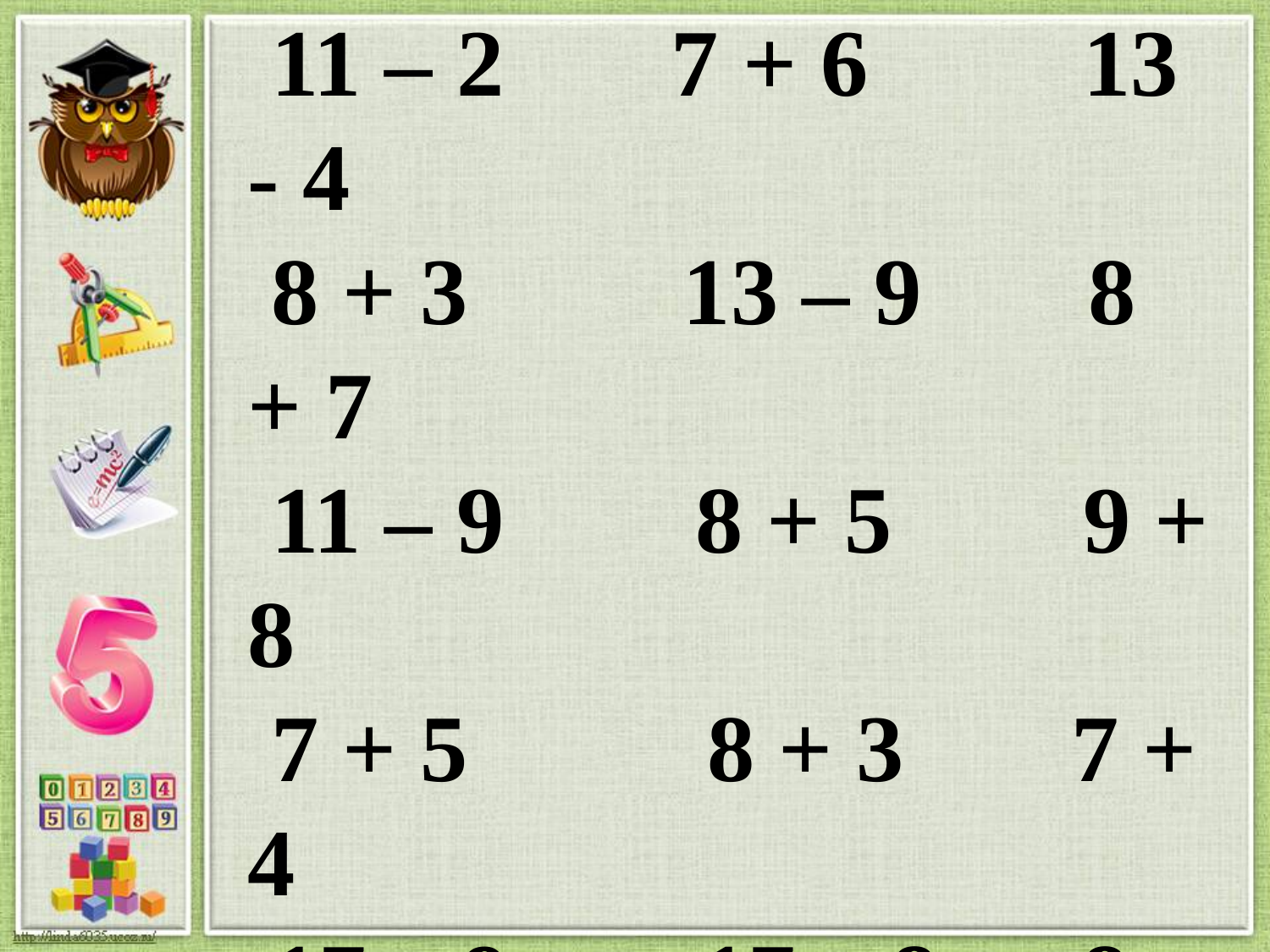

14 – 8        14 – 7       13 - 8
 6 + 4         9 + 4         8 + 6
 11 – 2       7 + 6         13 - 4
 8 + 3         13 – 9       8 + 7
 11 – 9        8 + 5        9 + 8
 7 + 5          8 + 3       7 + 4
 17 – 9        17 – 8      8 + 8
 6 +5           9 + 6       13 - 5